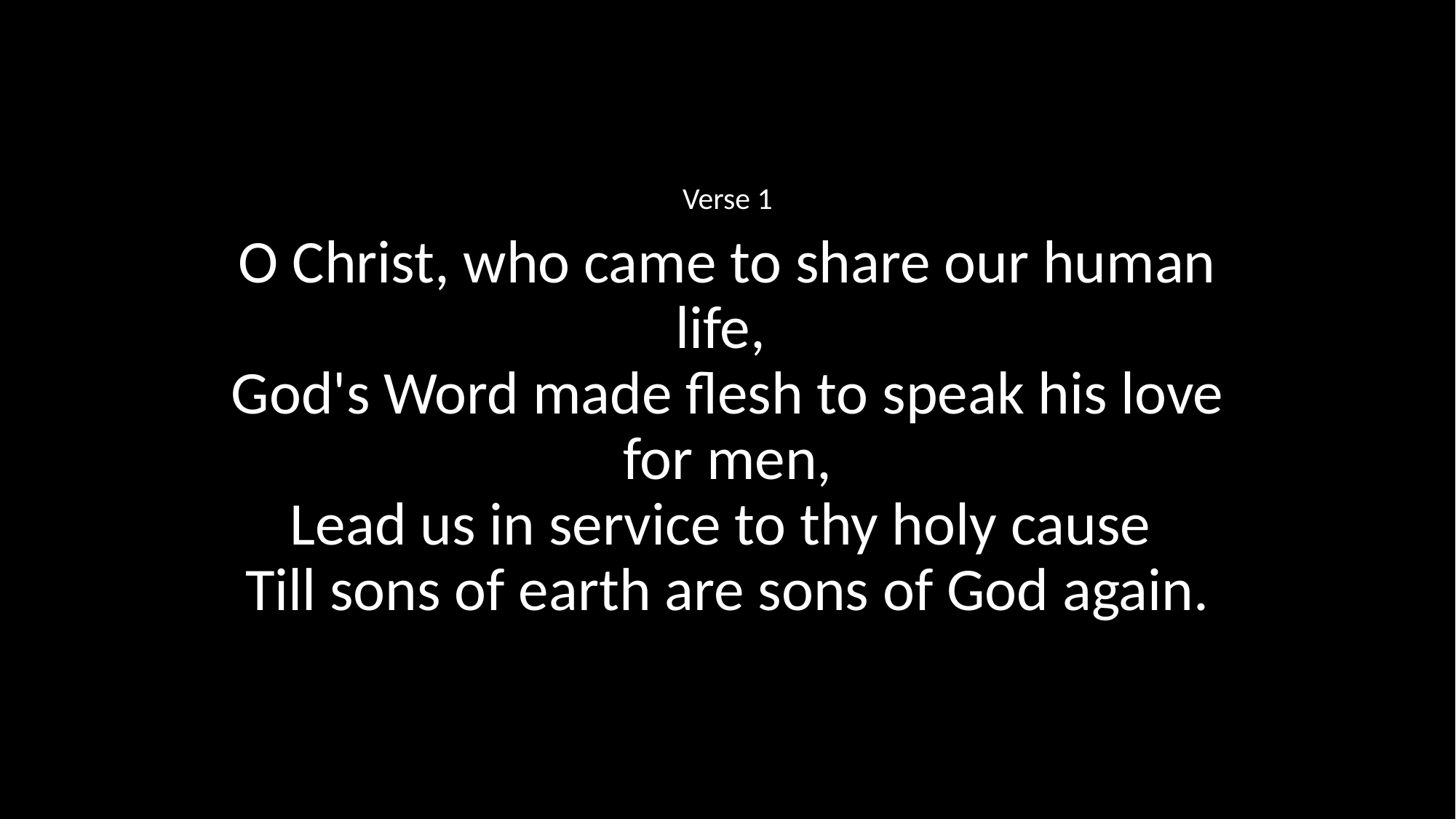

Verse 1
O Christ, who came to share our human life,
God's Word made flesh to speak his love for men,
Lead us in service to thy holy cause
Till sons of earth are sons of God again.